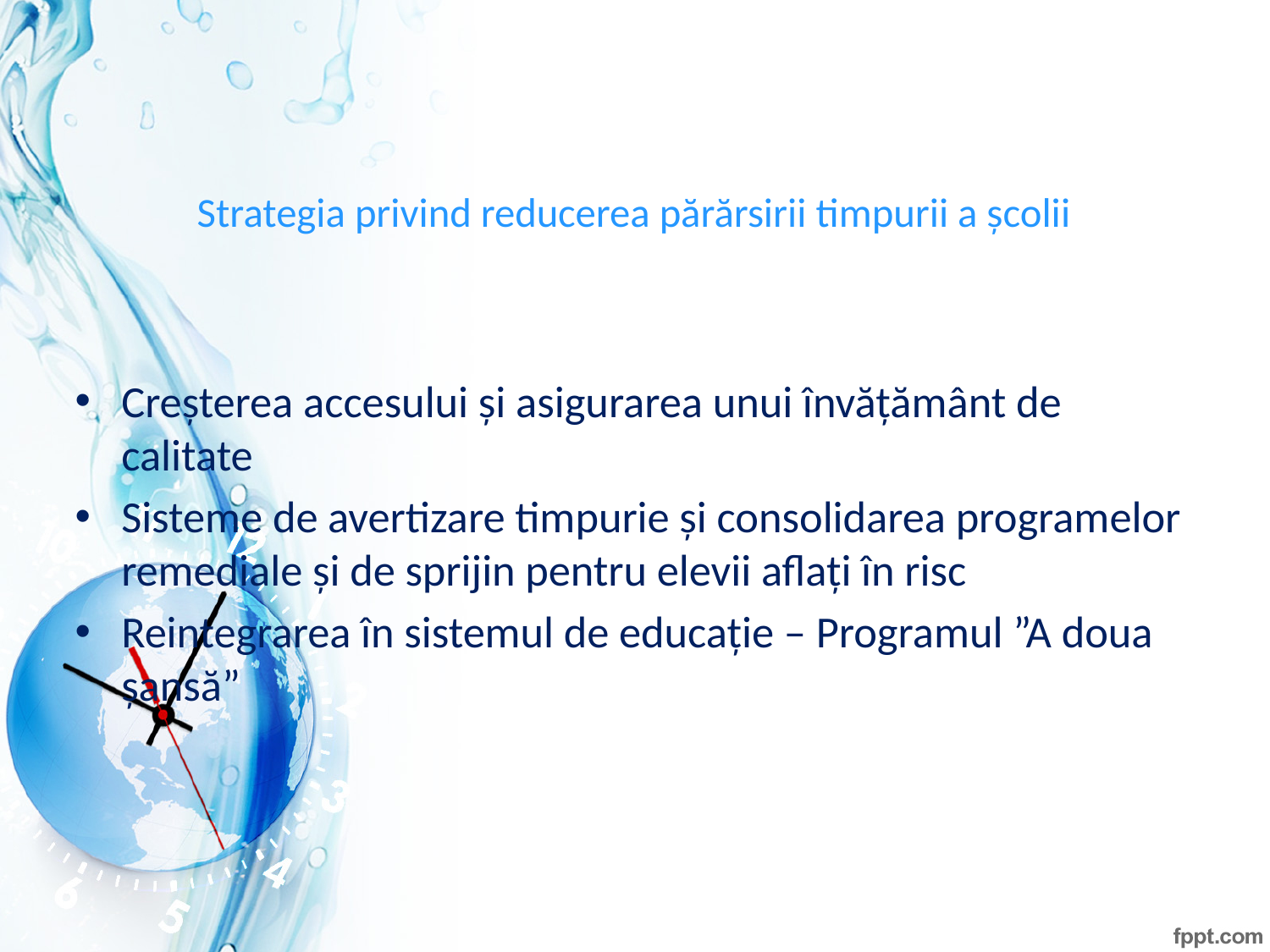

# Strategia privind reducerea părărsirii timpurii a școlii

Creșterea accesului și asigurarea unui învățământ de calitate
Sisteme de avertizare timpurie și consolidarea programelor remediale și de sprijin pentru elevii aflați în risc
Reintegrarea în sistemul de educație – Programul ”A doua șansă”